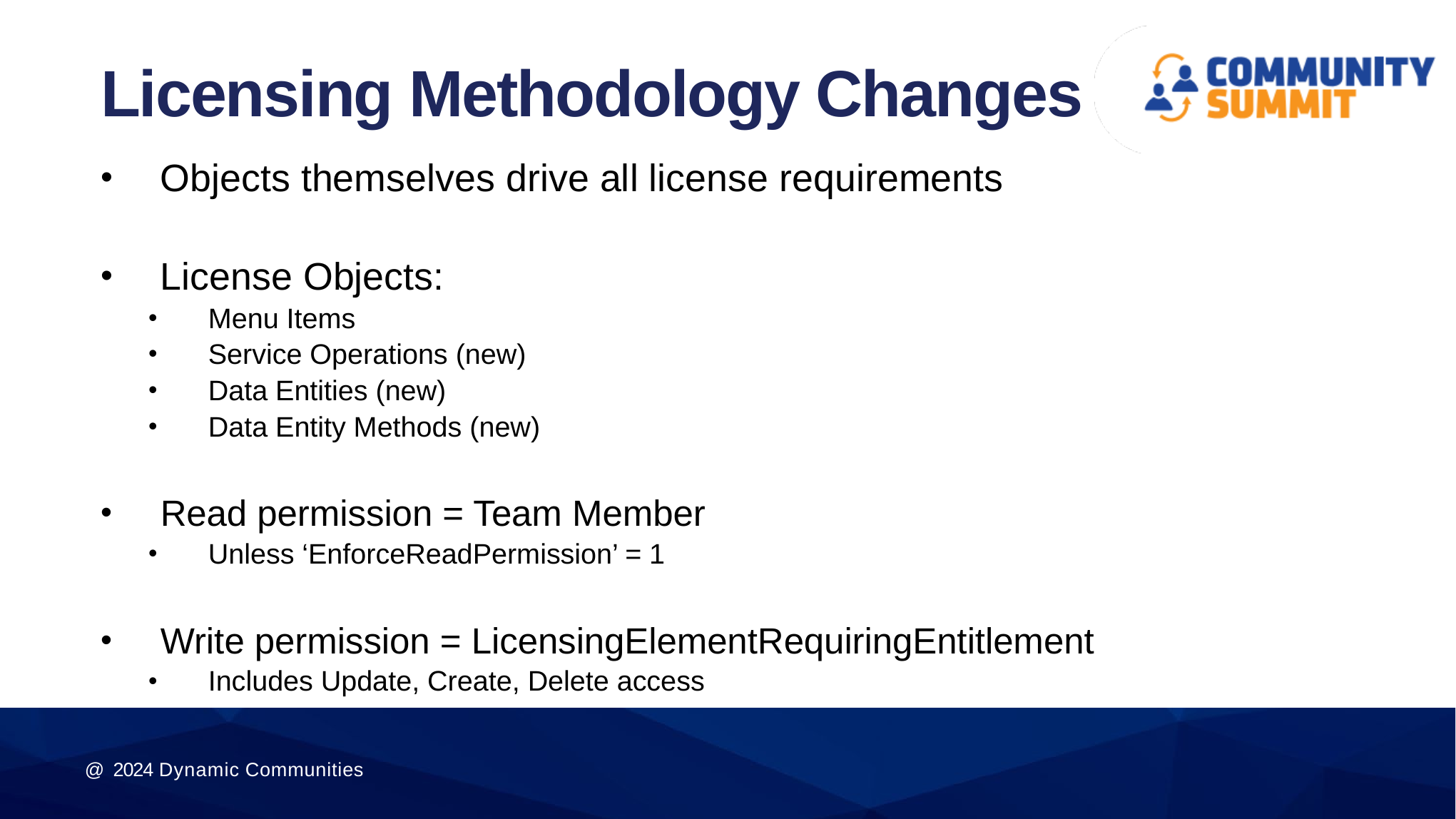

# Licensing Methodology Changes
Objects themselves drive all license requirements

License Objects:
Menu Items
Service Operations (new)
Data Entities (new)
Data Entity Methods (new)

Read permission = Team Member
Unless ‘EnforceReadPermission’ = 1

Write permission = LicensingElementRequiringEntitlement
Includes Update, Create, Delete access